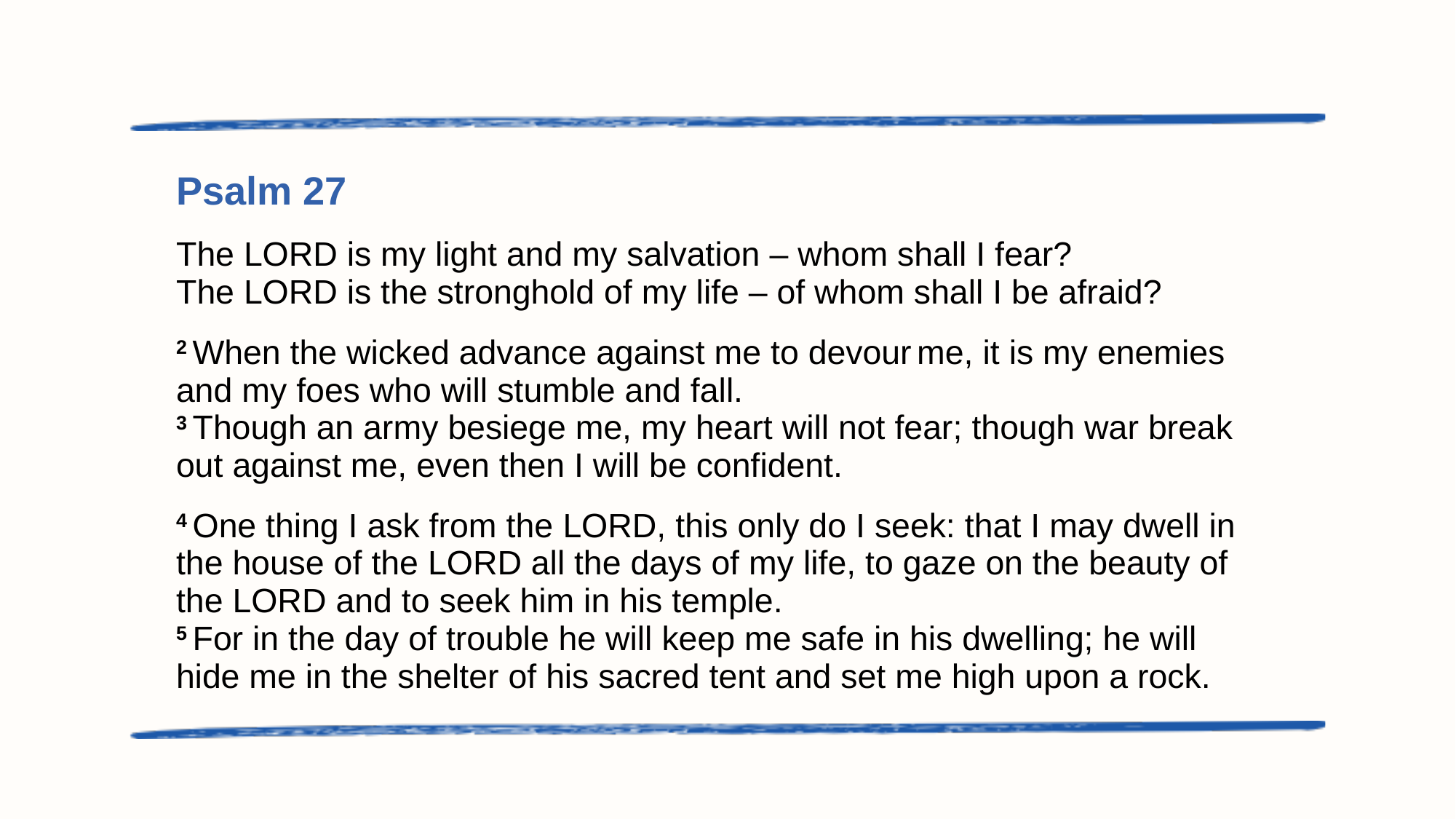

Psalm 27
The Lord is my light and my salvation – whom shall I fear? The Lord is the stronghold of my life – of whom shall I be afraid?
2 When the wicked advance against me to devour me, it is my enemies and my foes who will stumble and fall.
3 Though an army besiege me, my heart will not fear; though war break out against me, even then I will be confident.
4 One thing I ask from the Lord, this only do I seek: that I may dwell in the house of the Lord all the days of my life, to gaze on the beauty of the Lord and to seek him in his temple.
5 For in the day of trouble he will keep me safe in his dwelling; he will hide me in the shelter of his sacred tent and set me high upon a rock.